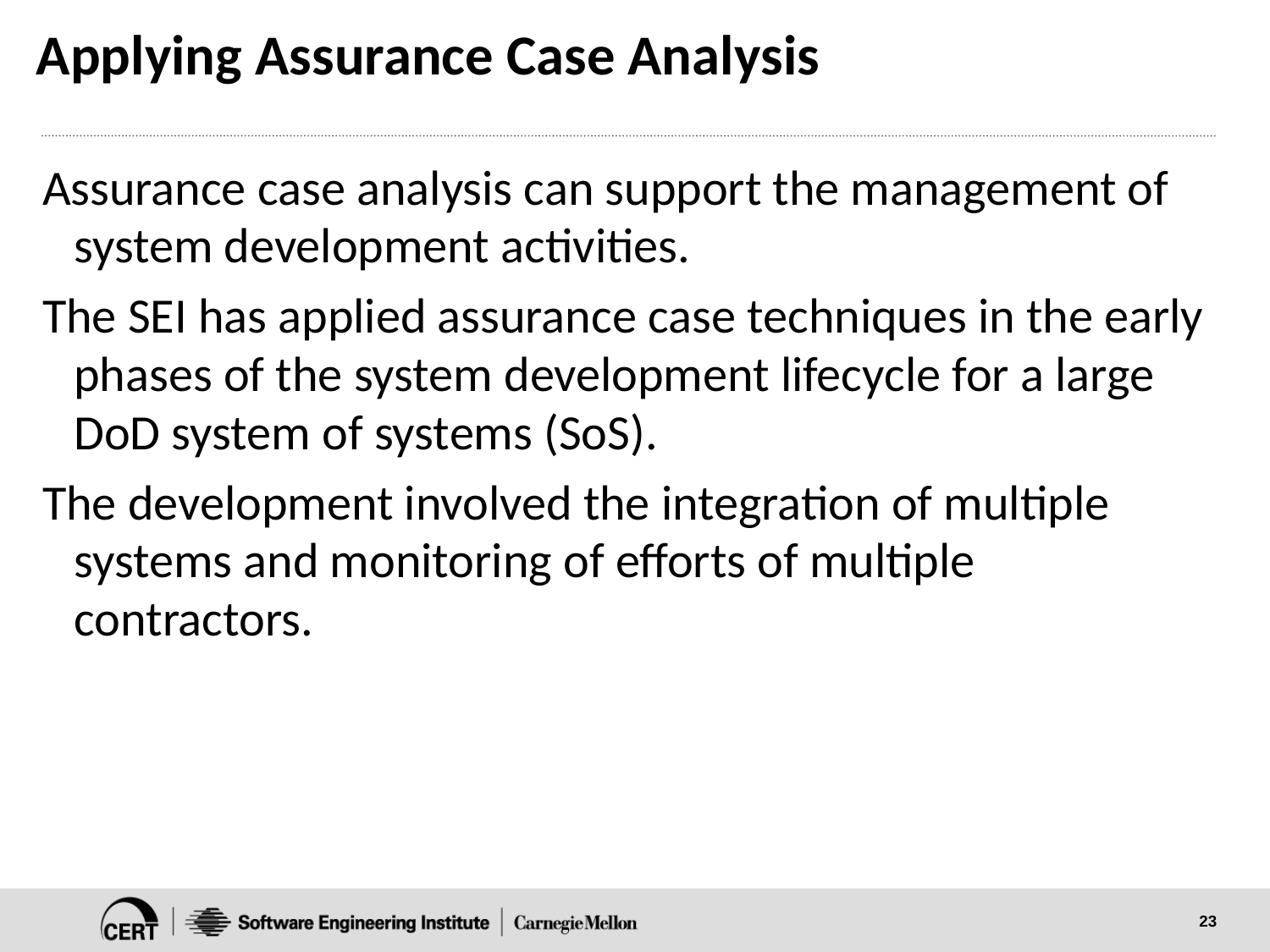

# Applying Assurance Case Analysis
Assurance case analysis can support the management of system development activities.
The SEI has applied assurance case techniques in the early phases of the system development lifecycle for a large DoD system of systems (SoS).
The development involved the integration of multiple systems and monitoring of efforts of multiple contractors.